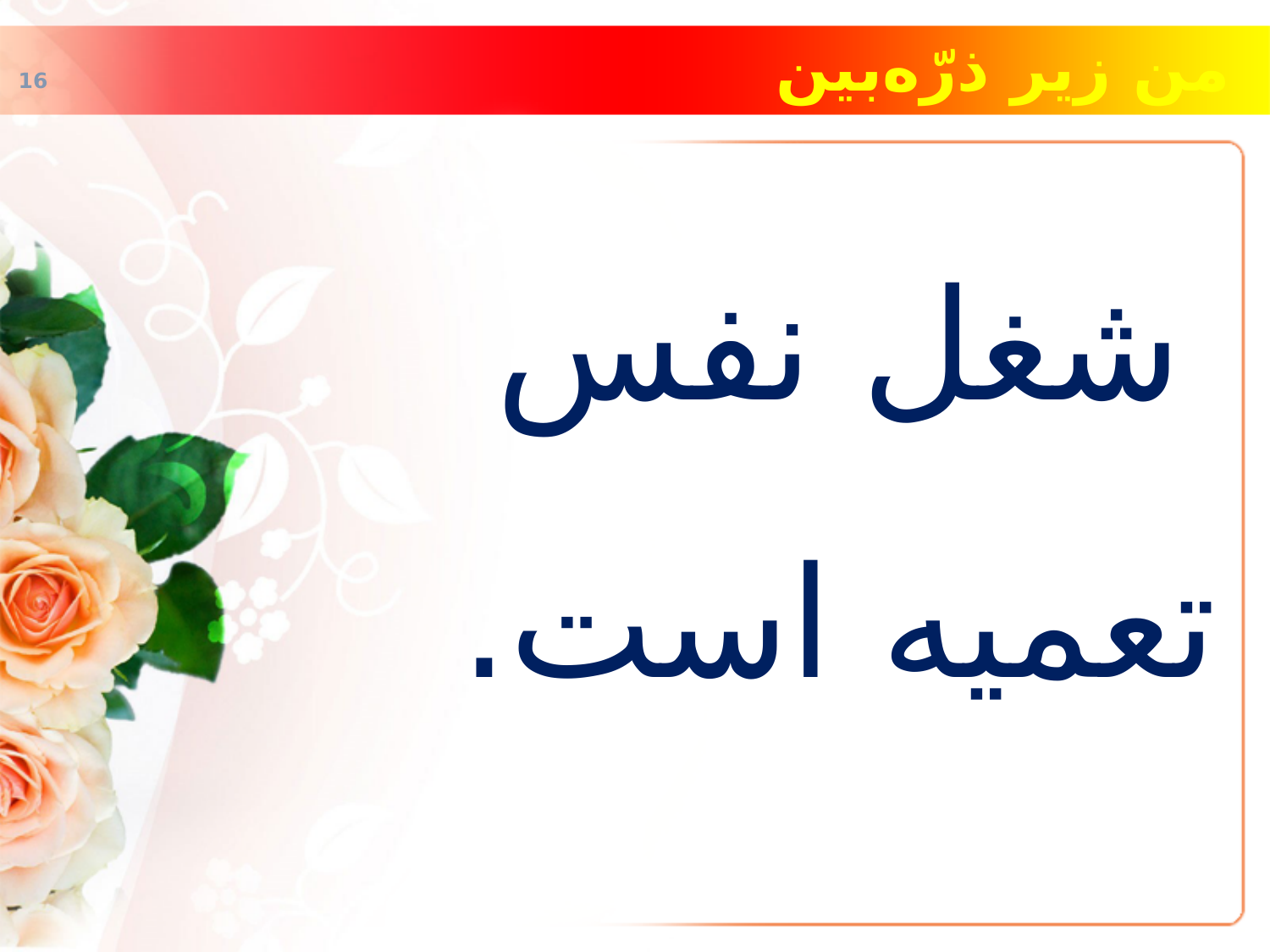

# من زیر ذرّه‌بین
شغل نفس تعمیه است.